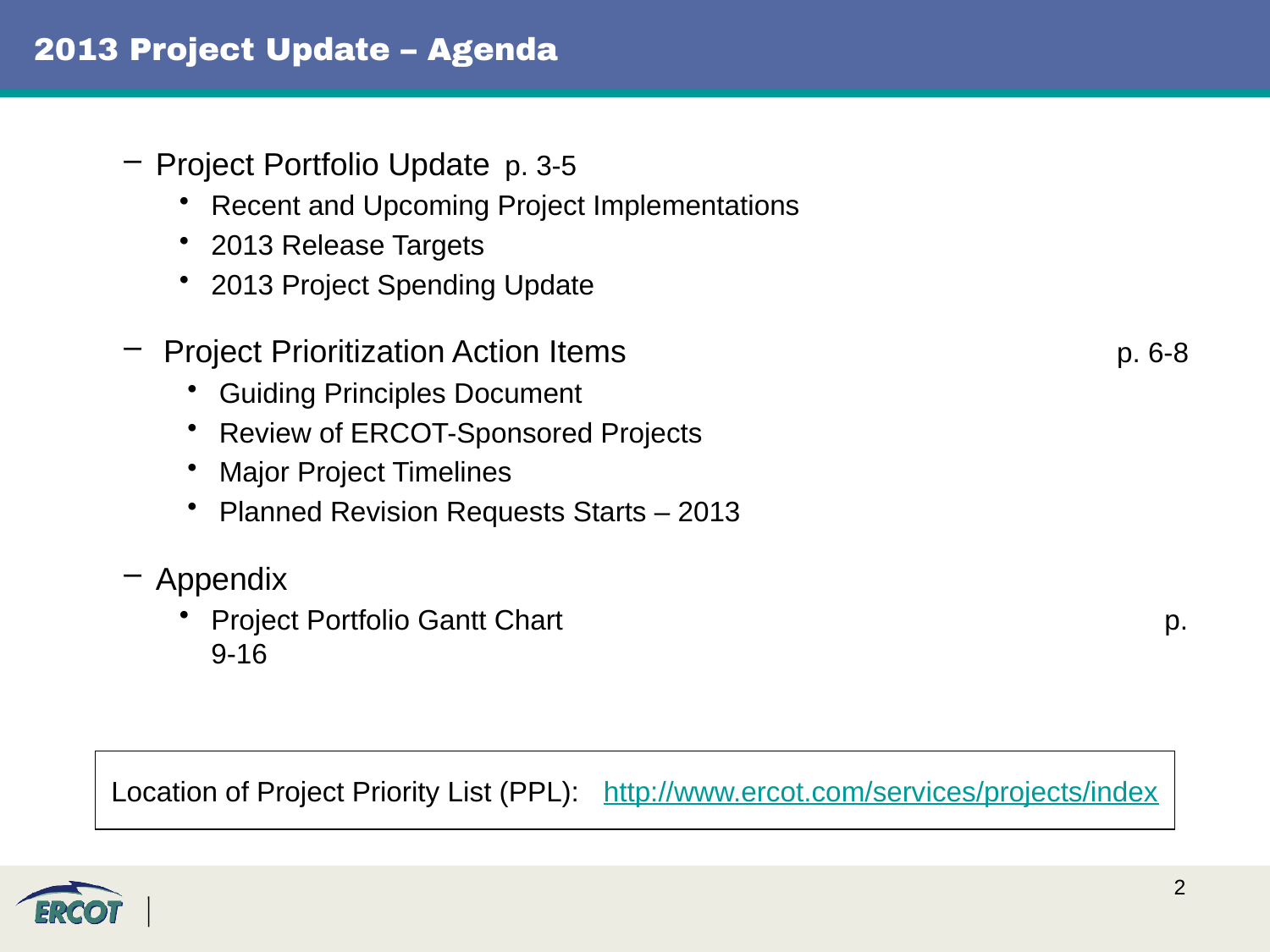

# 2013 Project Update – Agenda
Project Portfolio Update	p. 3-5
Recent and Upcoming Project Implementations
2013 Release Targets
2013 Project Spending Update

Project Prioritization Action Items	p. 6-8
Guiding Principles Document
Review of ERCOT-Sponsored Projects
Major Project Timelines
Planned Revision Requests Starts – 2013

Appendix
Project Portfolio Gantt Chart	p. 9-16

Location of Project Priority List (PPL):   http://www.ercot.com/services/projects/index